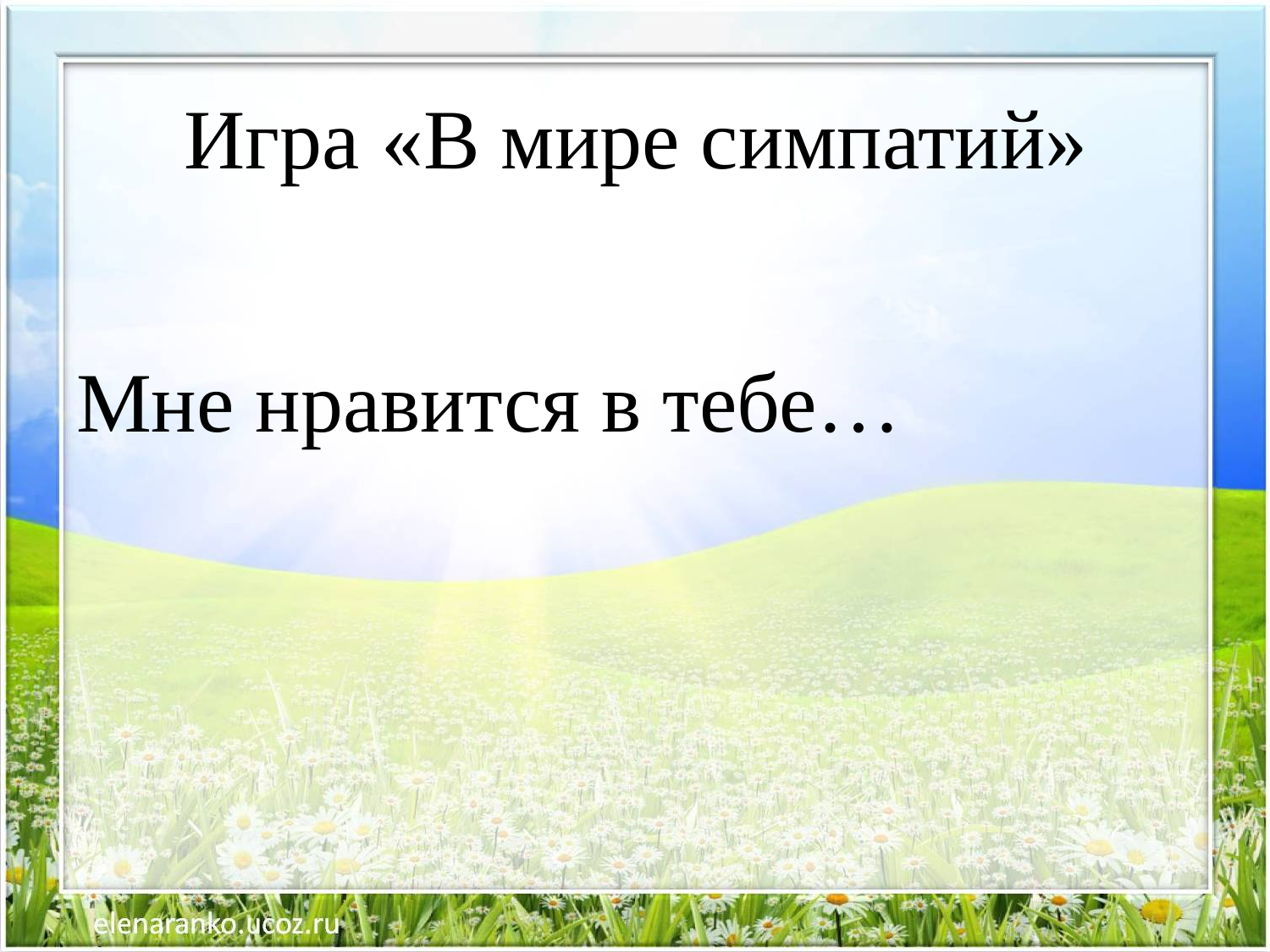

# Игра «В мире симпатий»

Мне нравится в тебе…